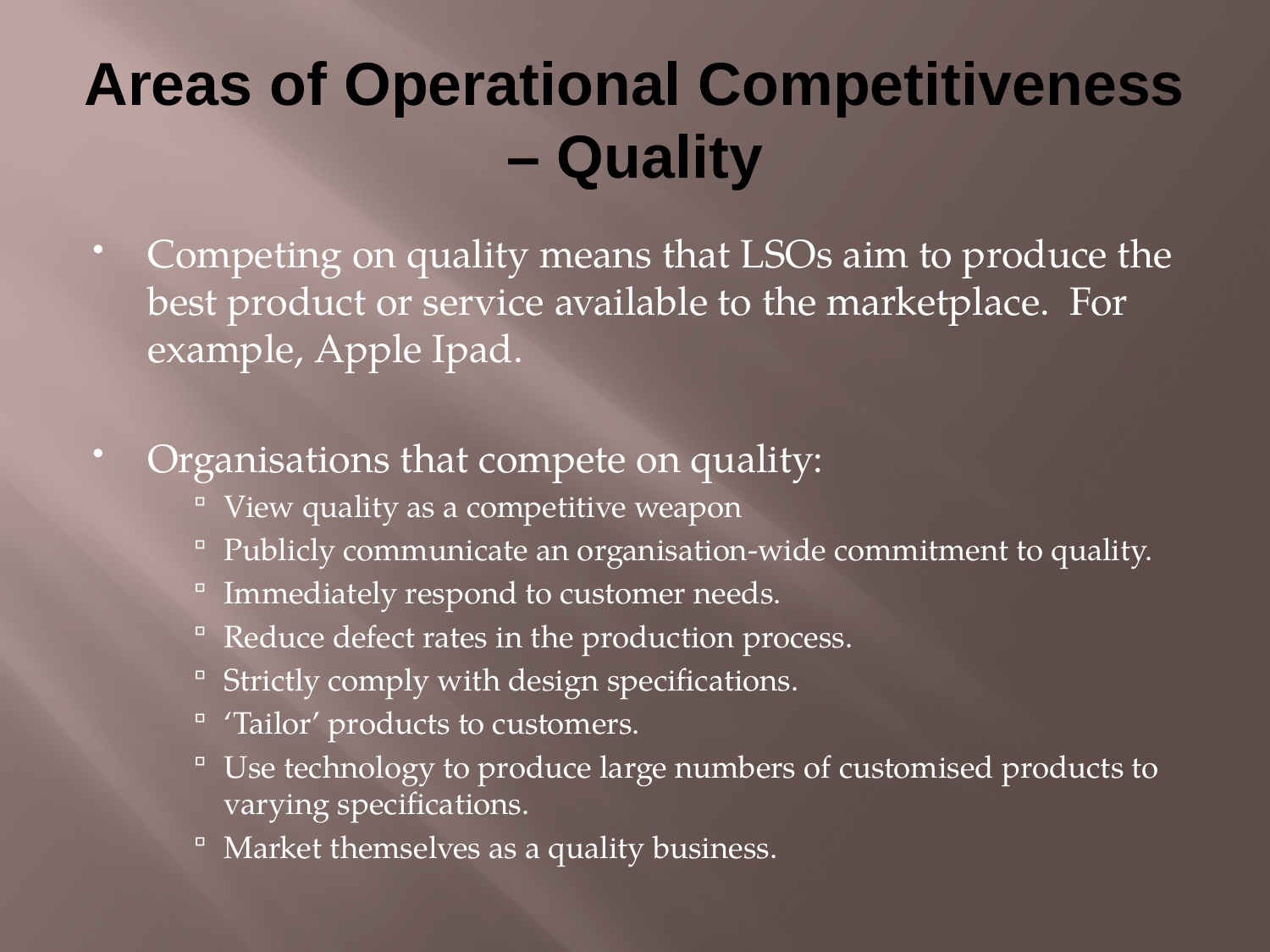

# Areas of Operational Competitiveness – Quality
Competing on quality means that LSOs aim to produce the best product or service available to the marketplace.  For example, Apple Ipad.

Organisations that compete on quality:
View quality as a competitive weapon
Publicly communicate an organisation-wide commitment to quality.
Immediately respond to customer needs.
Reduce defect rates in the production process.
Strictly comply with design specifications.
‘Tailor’ products to customers.
Use technology to produce large numbers of customised products to varying specifications.
Market themselves as a quality business.